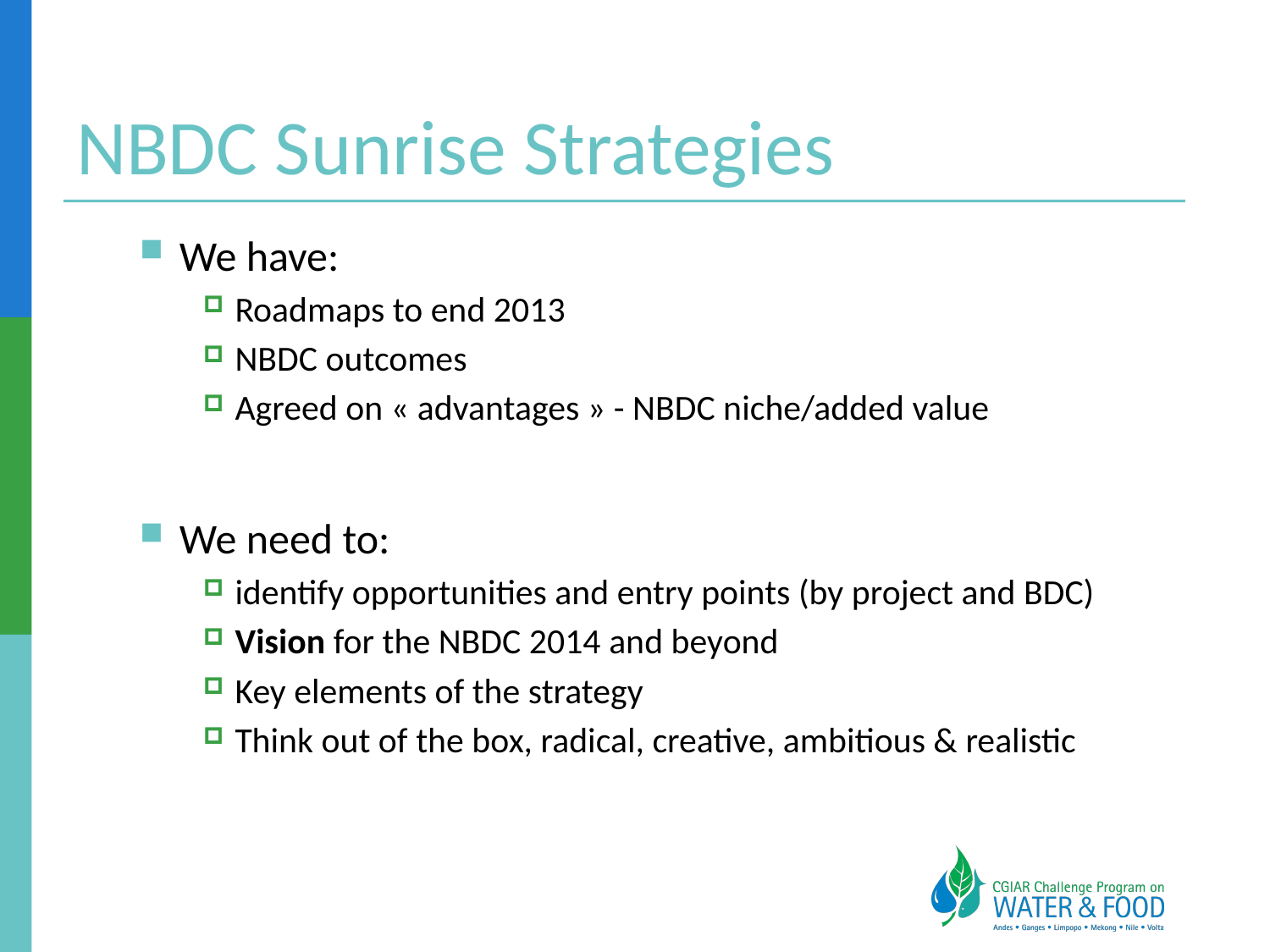

# NBDC Sunrise Strategies
We have:
Roadmaps to end 2013
NBDC outcomes
Agreed on « advantages » - NBDC niche/added value

We need to:
identify opportunities and entry points (by project and BDC)
Vision for the NBDC 2014 and beyond
Key elements of the strategy
Think out of the box, radical, creative, ambitious & realistic